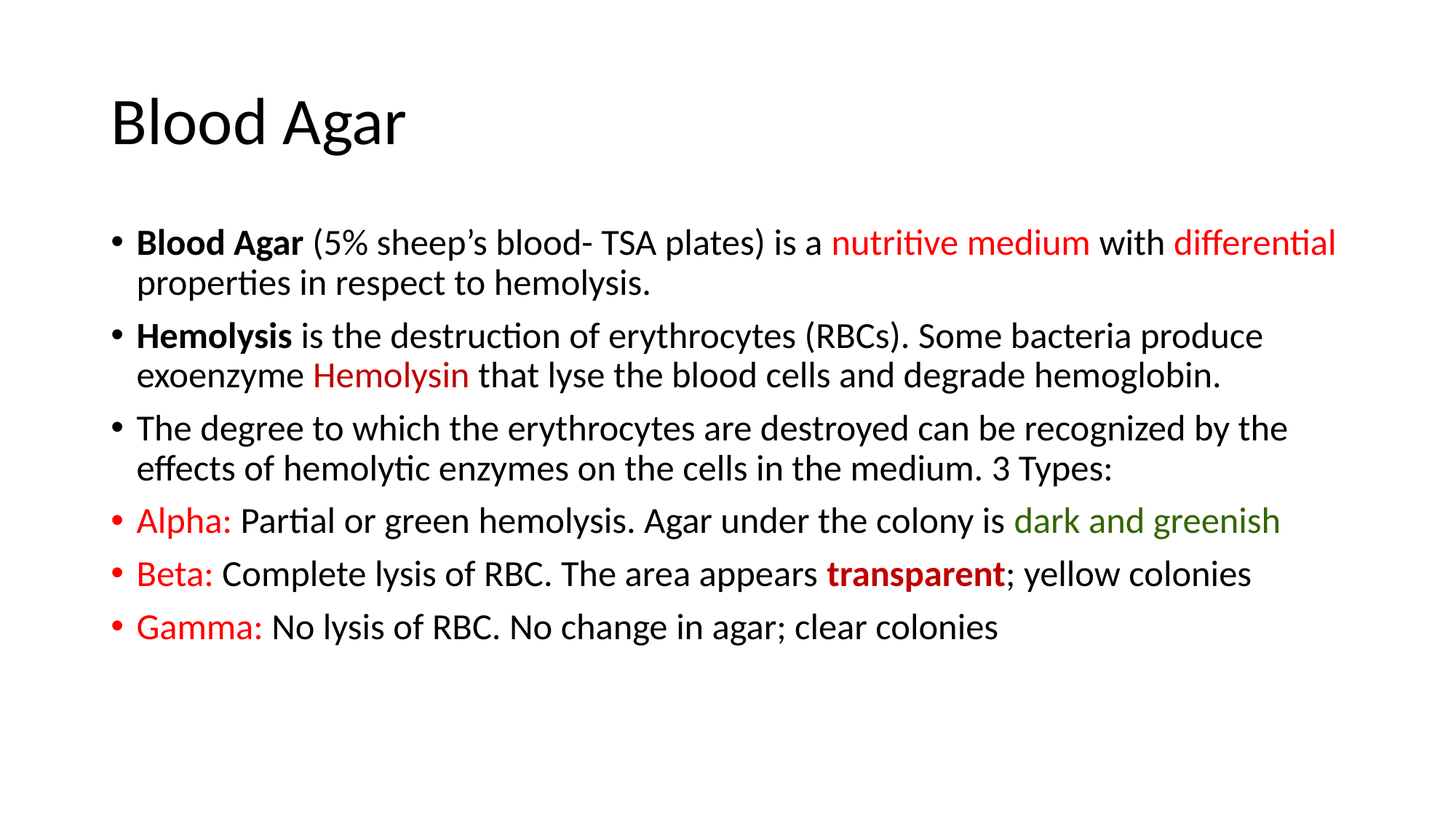

# Blood Agar
Blood Agar (5% sheep’s blood- TSA plates) is a nutritive medium with differential properties in respect to hemolysis.
Hemolysis is the destruction of erythrocytes (RBCs). Some bacteria produce exoenzyme Hemolysin that lyse the blood cells and degrade hemoglobin.
The degree to which the erythrocytes are destroyed can be recognized by the effects of hemolytic enzymes on the cells in the medium. 3 Types:
Alpha: Partial or green hemolysis. Agar under the colony is dark and greenish
Beta: Complete lysis of RBC. The area appears transparent; yellow colonies
Gamma: No lysis of RBC. No change in agar; clear colonies